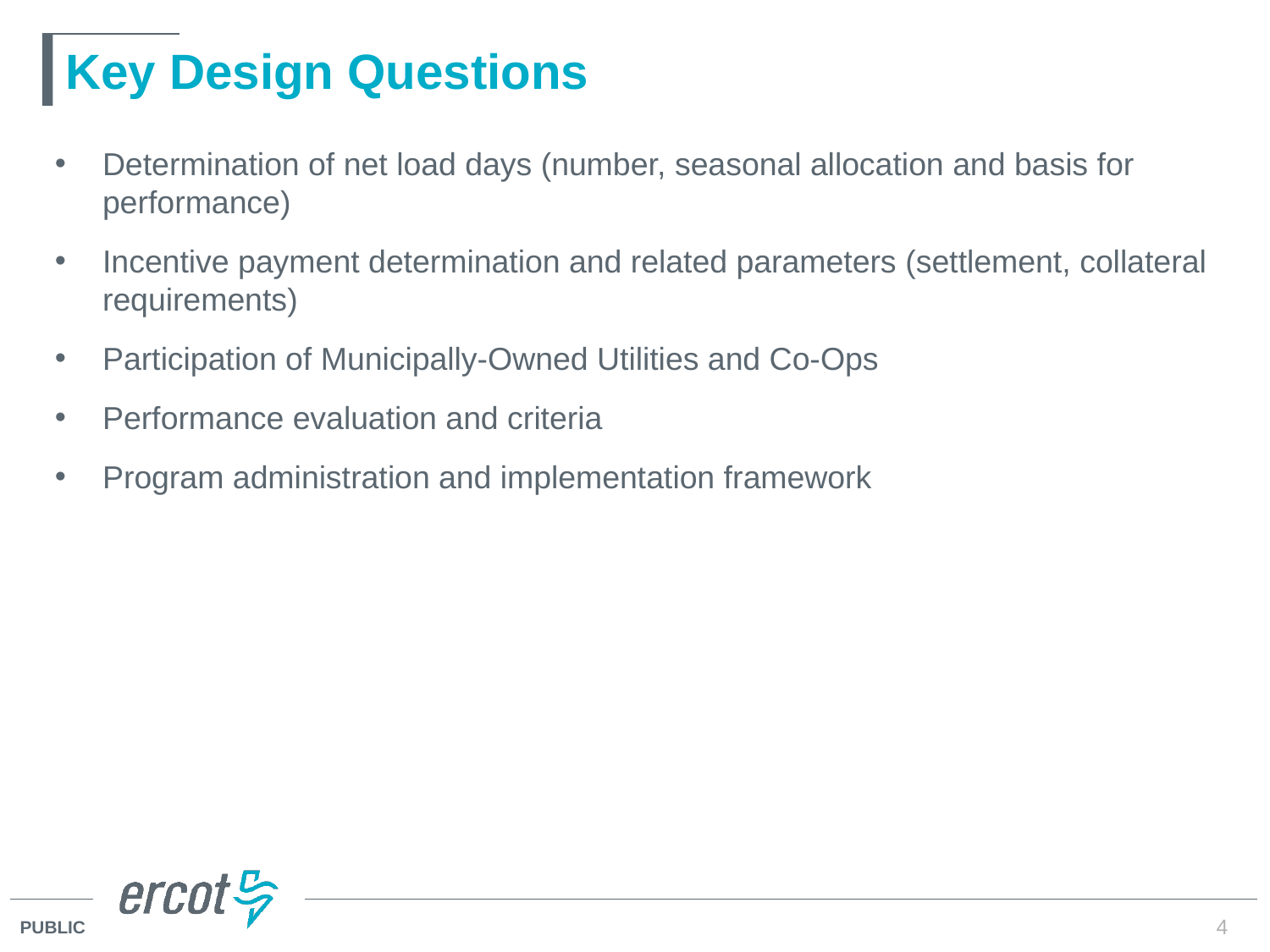

# Key Design Questions
Determination of net load days (number, seasonal allocation and basis for performance)
Incentive payment determination and related parameters (settlement, collateral requirements)
Participation of Municipally-Owned Utilities and Co-Ops
Performance evaluation and criteria
Program administration and implementation framework
4